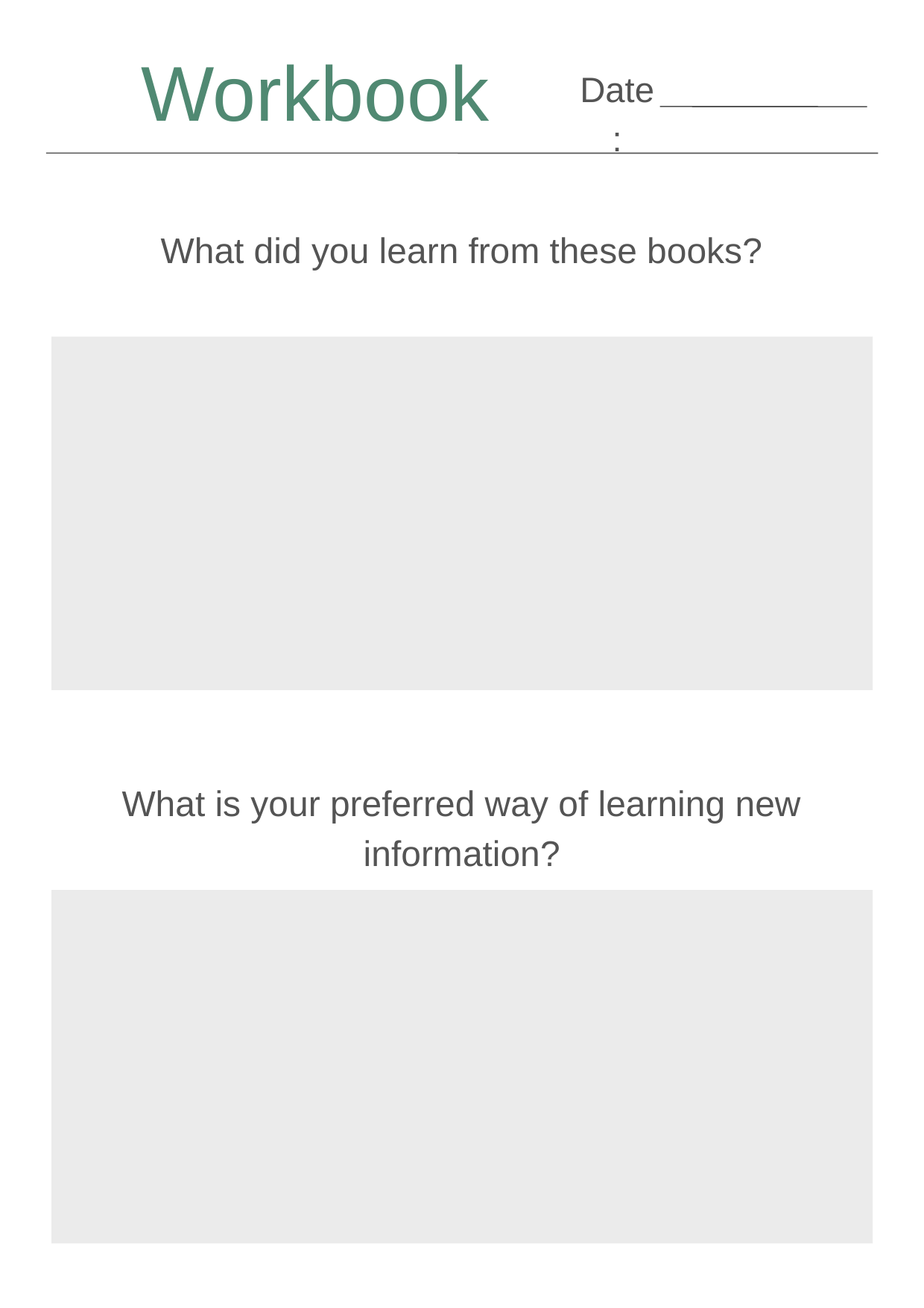

Workbook
Date:

What did you learn from these books?

What is your preferred way of learning new information?